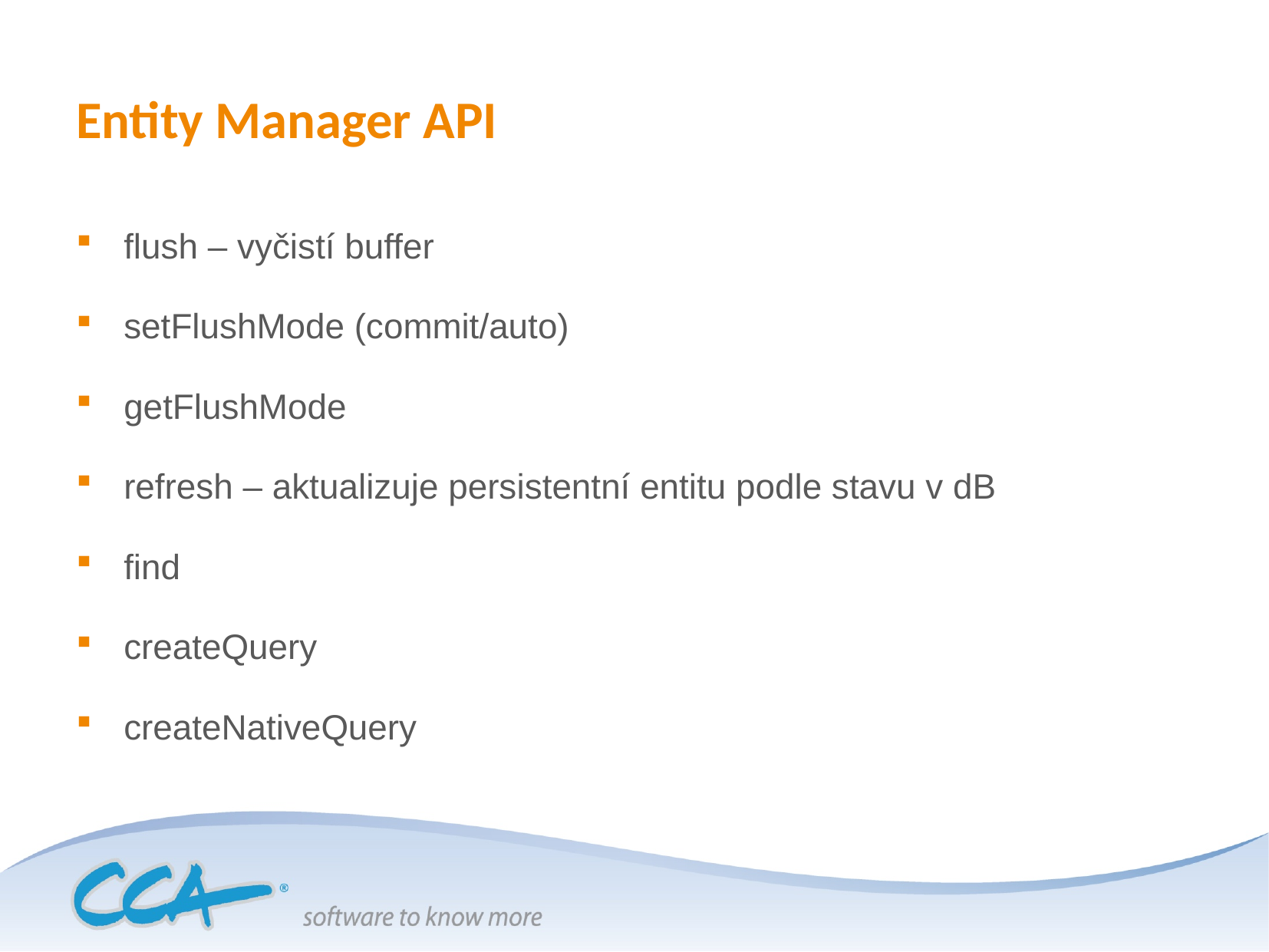

# Entity Manager API
flush – vyčistí buffer
setFlushMode (commit/auto)
getFlushMode
refresh – aktualizuje persistentní entitu podle stavu v dB
find
createQuery
createNativeQuery